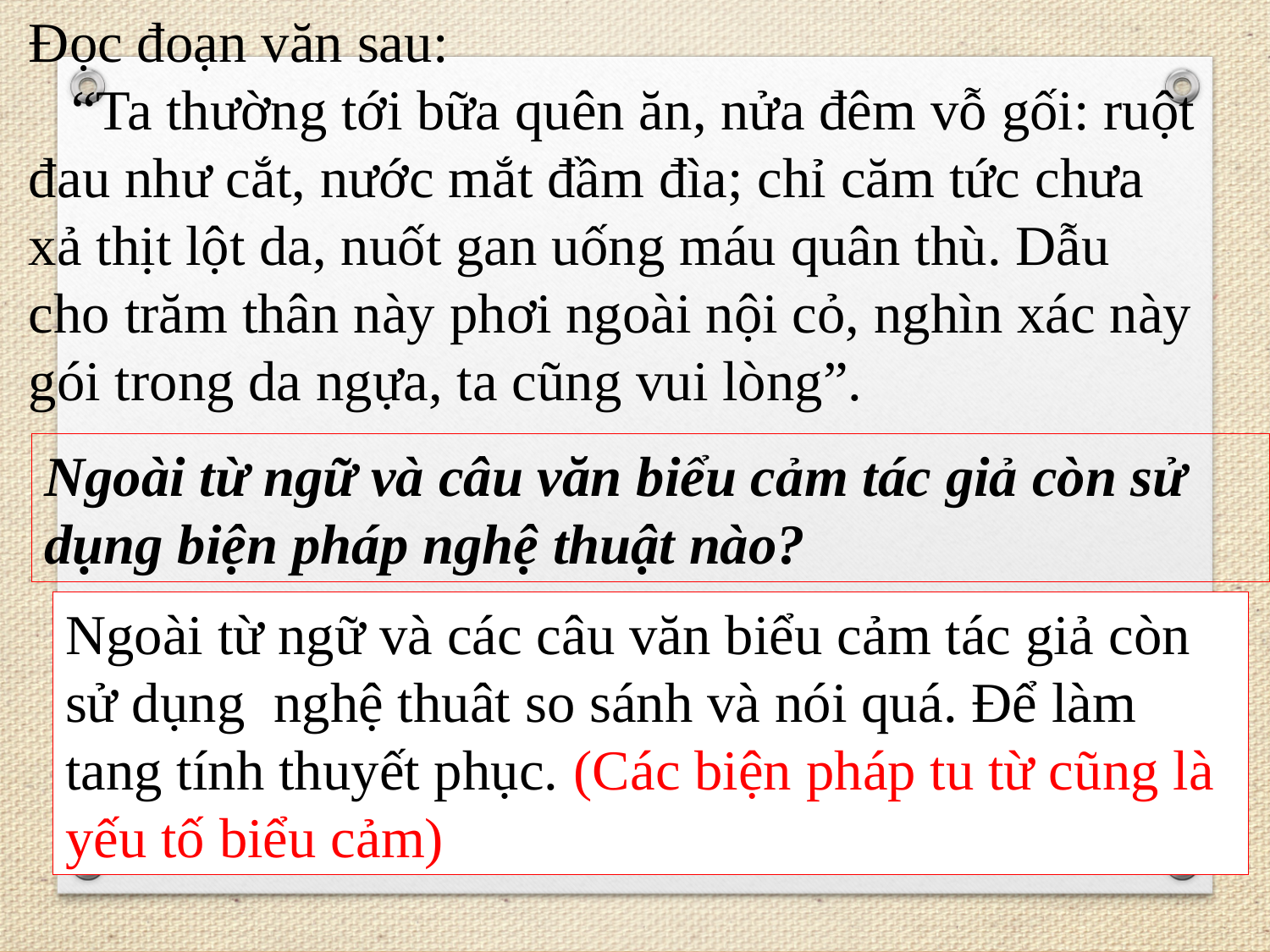

Đọc đoạn văn sau:
   “Ta thường tới bữa quên ăn, nửa đêm vỗ gối: ruột đau như cắt, nước mắt đầm đìa; chỉ căm tức chưa xả thịt lột da, nuốt gan uống máu quân thù. Dẫu cho trăm thân này phơi ngoài nội cỏ, nghìn xác này gói trong da ngựa, ta cũng vui lòng”.
Ngoài từ ngữ và câu văn biểu cảm tác giả còn sử dụng biện pháp nghệ thuật nào?
Ngoài từ ngữ và các câu văn biểu cảm tác giả còn sử dụng  nghệ thuât so sánh và nói quá. Để làm tang tính thuyết phục. (Các biện pháp tu từ cũng là yếu tố biểu cảm)